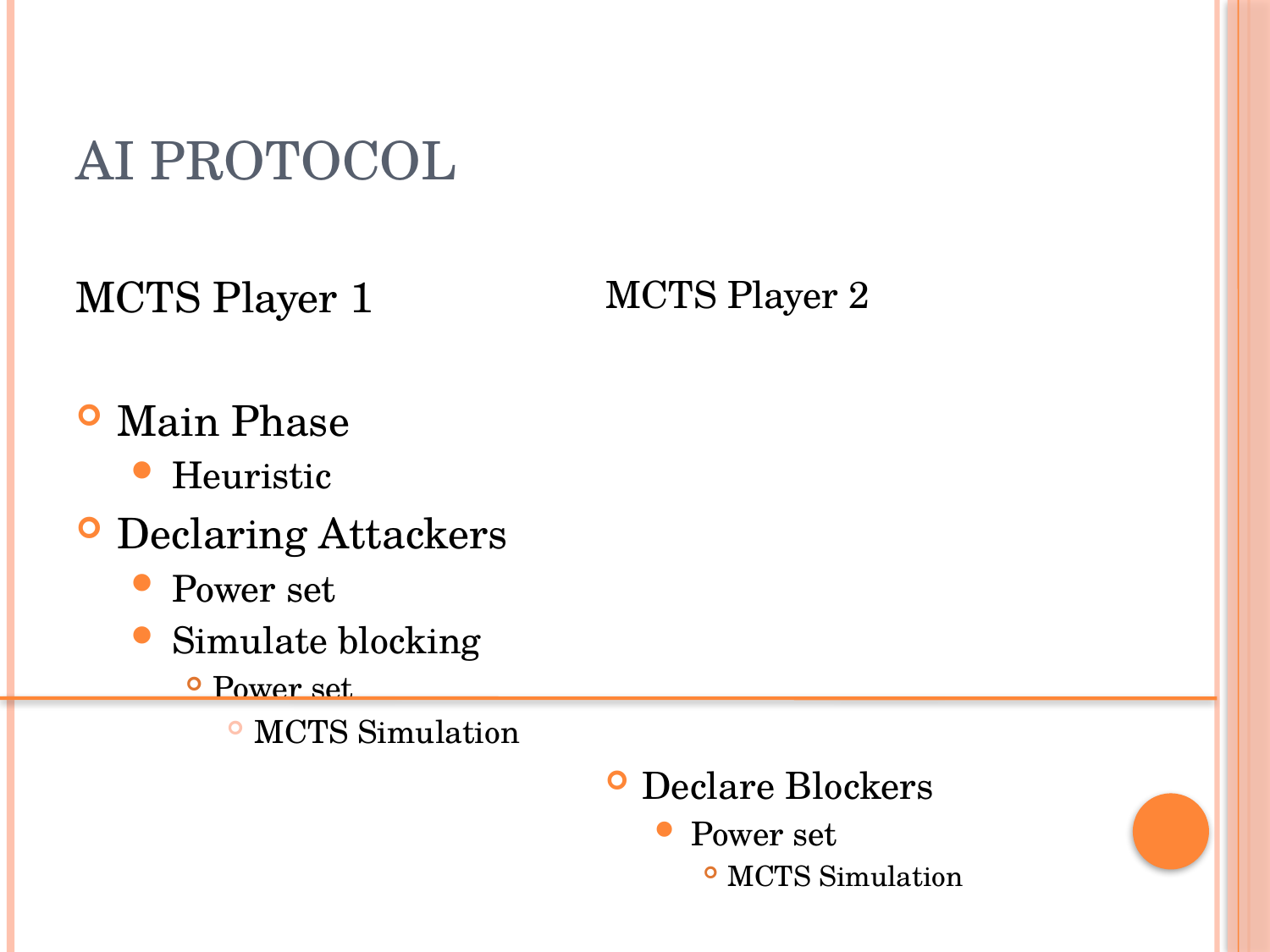

# AI Protocol
MCTS Player 1

Main Phase
Heuristic
Declaring Attackers
Power set
Simulate blocking
Power set
MCTS Simulation

MCTS Player 2

Declare Blockers
Power set
MCTS Simulation